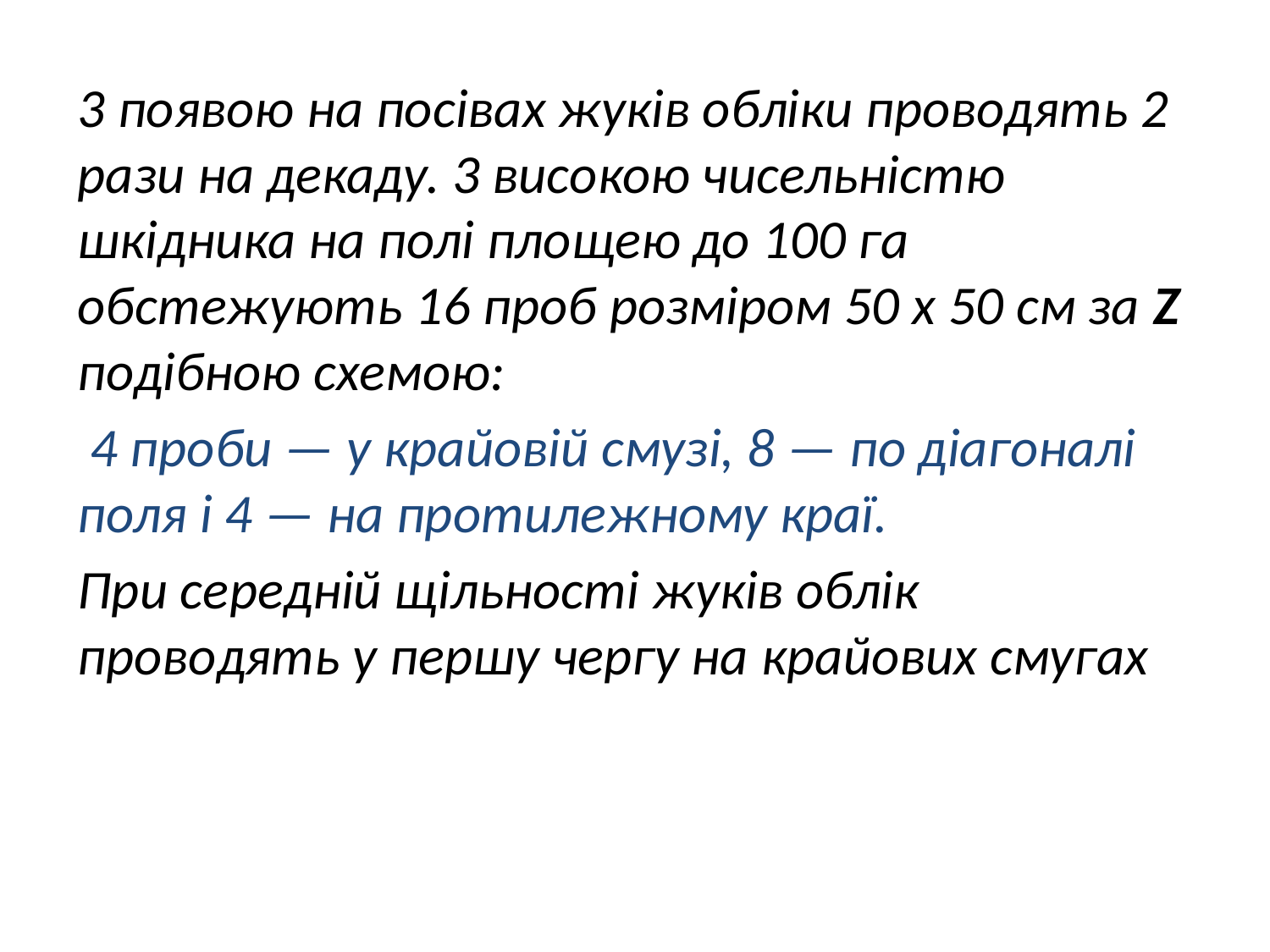

3 появою на посівах жуків обліки проводять 2 рази на декаду. 3 високою чисельністю шкідника на полі площею до 100 га обстежують 16 проб розміром 50 х 50 см за Z подібною схемою:
 4 проби — у крайовій смузі, 8 — по діагоналі поля і 4 — на протилежному краї.
При середній щільності жуків облік проводять у першу чергу на крайових смугах